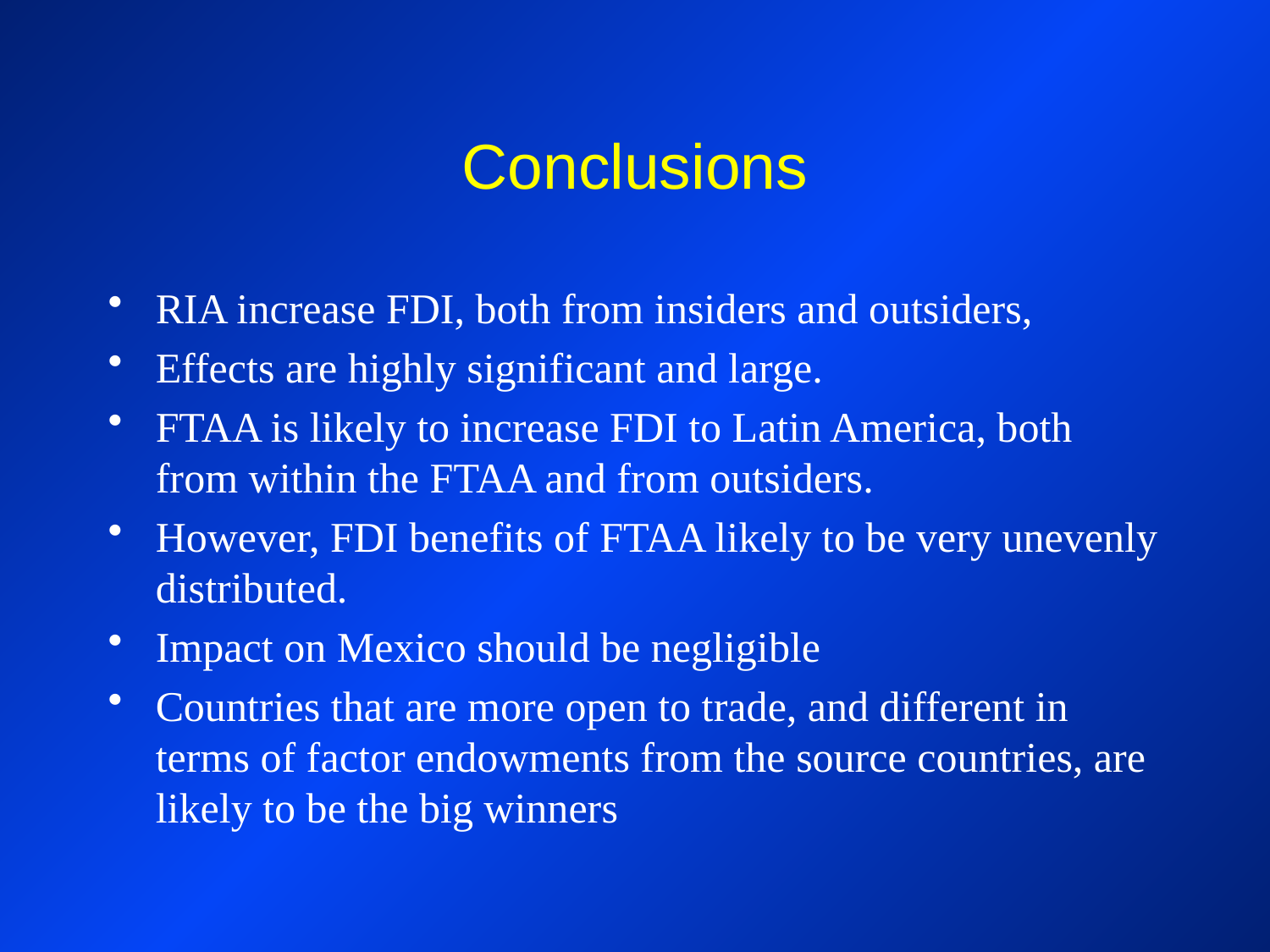

# Conclusions
RIA increase FDI, both from insiders and outsiders,
Effects are highly significant and large.
FTAA is likely to increase FDI to Latin America, both from within the FTAA and from outsiders.
However, FDI benefits of FTAA likely to be very unevenly distributed.
Impact on Mexico should be negligible
Countries that are more open to trade, and different in terms of factor endowments from the source countries, are likely to be the big winners